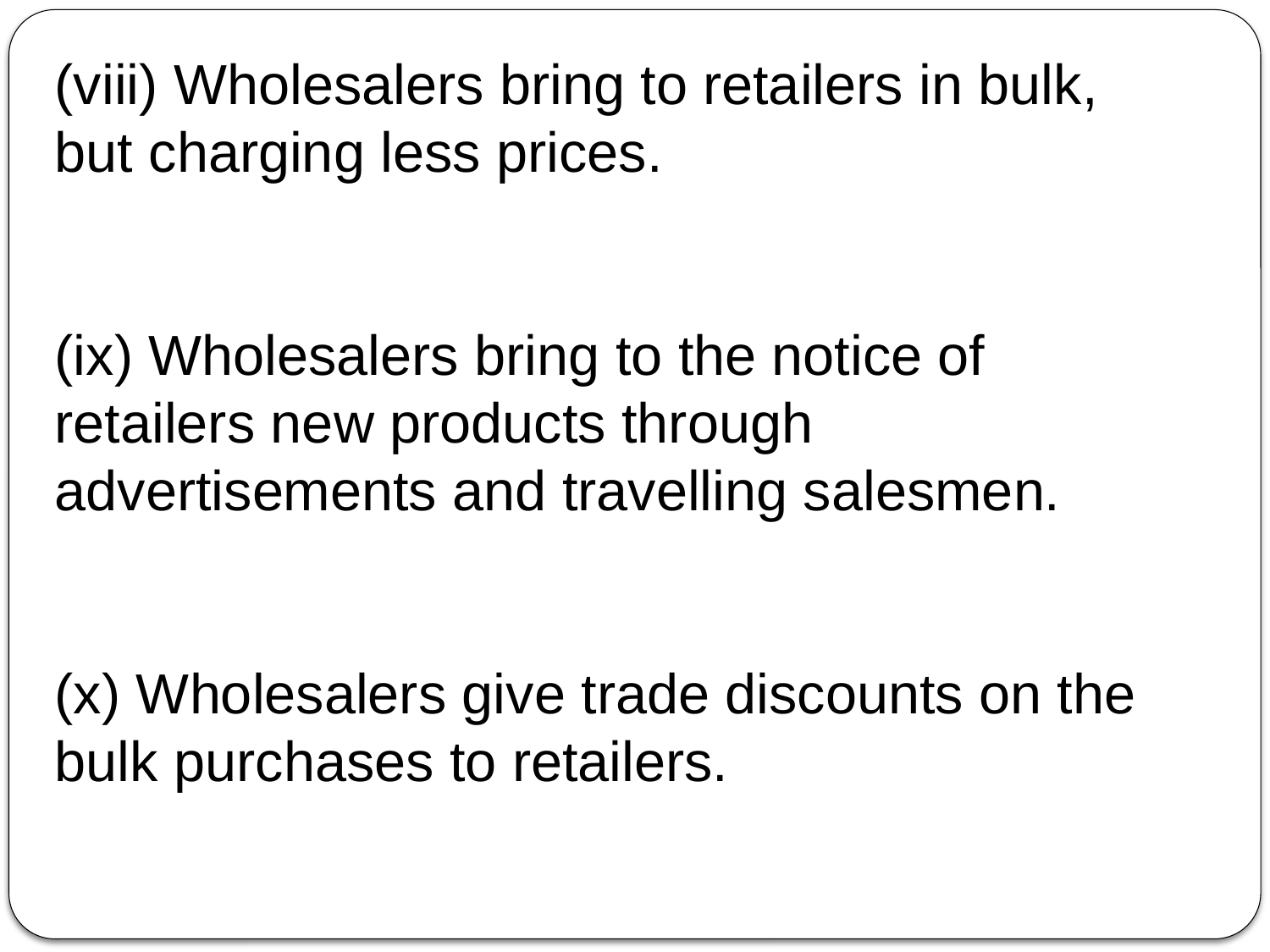

(viii) Wholesalers bring to retailers in bulk, but charging less prices.

(ix) Wholesalers bring to the notice of retailers new products through advertisements and travelling salesmen.

(x) Wholesalers give trade discounts on the bulk purchases to retailers.